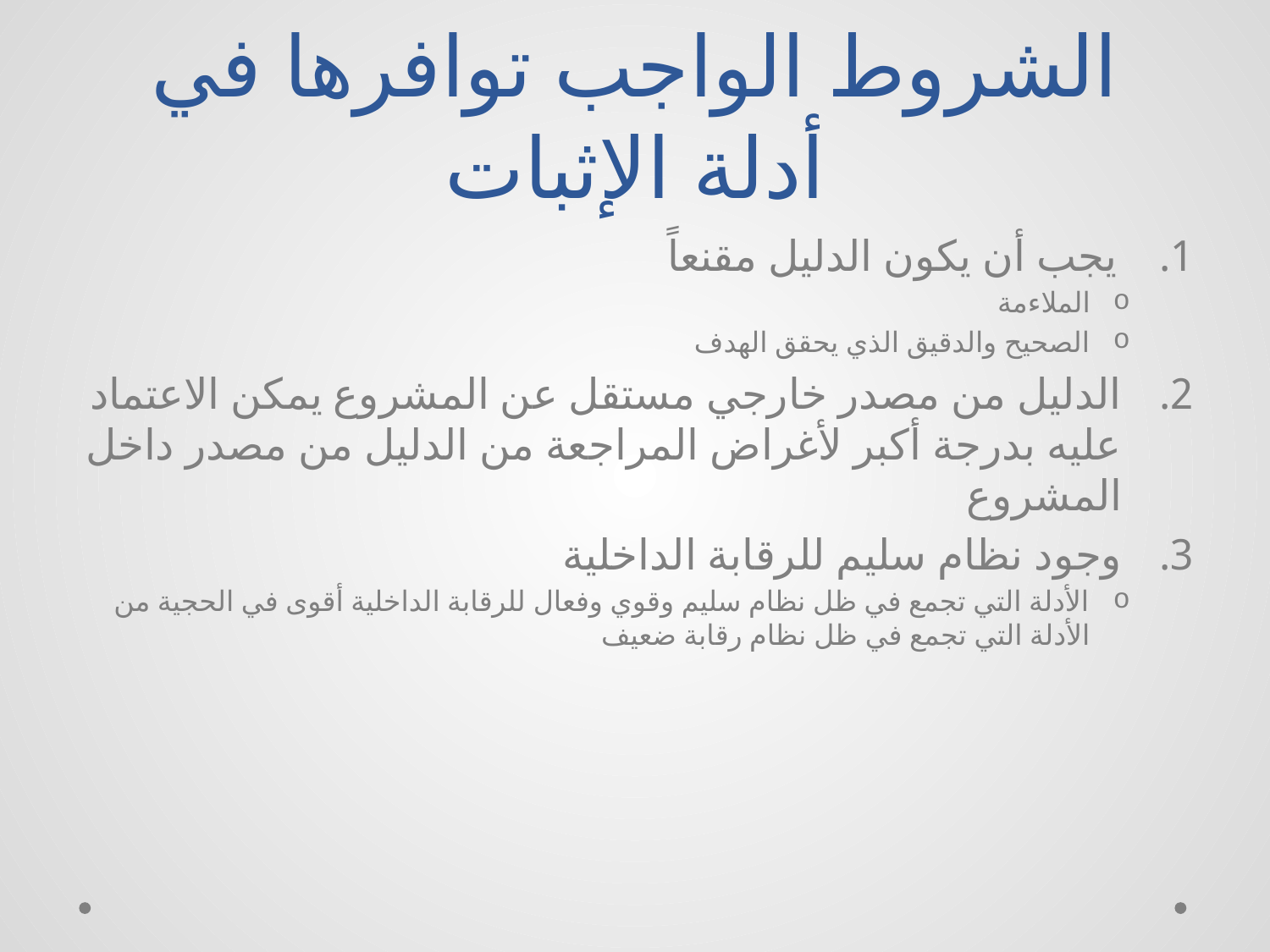

# الشروط الواجب توافرها في أدلة الإثبات
يجب أن يكون الدليل مقنعاً
الملاءمة
الصحيح والدقيق الذي يحقق الهدف
الدليل من مصدر خارجي مستقل عن المشروع يمكن الاعتماد عليه بدرجة أكبر لأغراض المراجعة من الدليل من مصدر داخل المشروع
وجود نظام سليم للرقابة الداخلية
الأدلة التي تجمع في ظل نظام سليم وقوي وفعال للرقابة الداخلية أقوى في الحجية من الأدلة التي تجمع في ظل نظام رقابة ضعيف